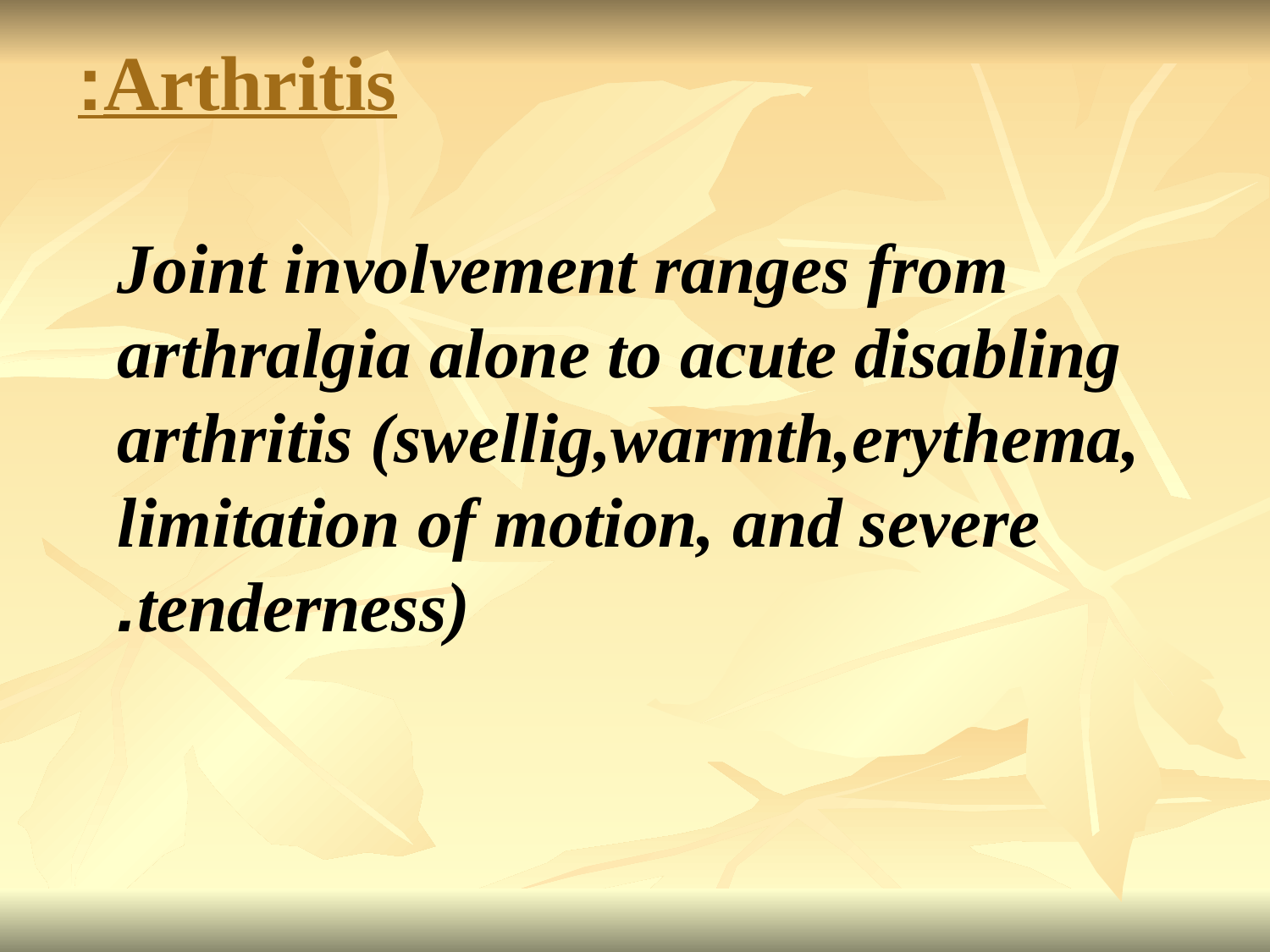

# Arthritis:
Joint involvement ranges from arthralgia alone to acute disabling arthritis (swellig,warmth,erythema, limitation of motion, and severe tenderness).